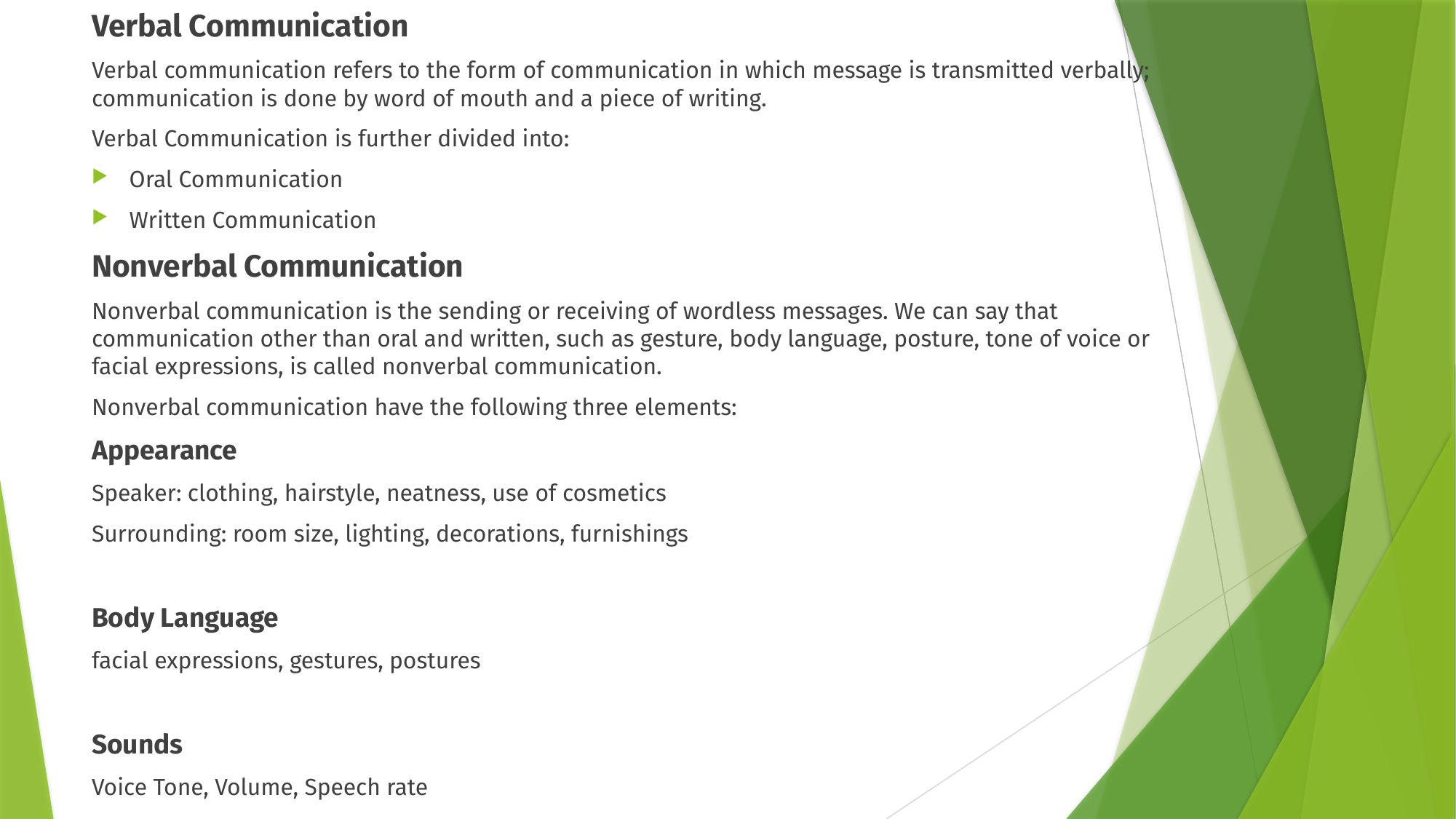

Verbal Communication
Verbal communication refers to the form of communication in which message is transmitted verbally; communication is done by word of mouth and a piece of writing.
Verbal Communication is further divided into:
Oral Communication
Written Communication
Nonverbal Communication
Nonverbal communication is the sending or receiving of wordless messages. We can say that communication other than oral and written, such as gesture, body language, posture, tone of voice or facial expressions, is called nonverbal communication.
Nonverbal communication have the following three elements:
Appearance
Speaker: clothing, hairstyle, neatness, use of cosmetics
Surrounding: room size, lighting, decorations, furnishings

Body Language
facial expressions, gestures, postures

Sounds
Voice Tone, Volume, Speech rate